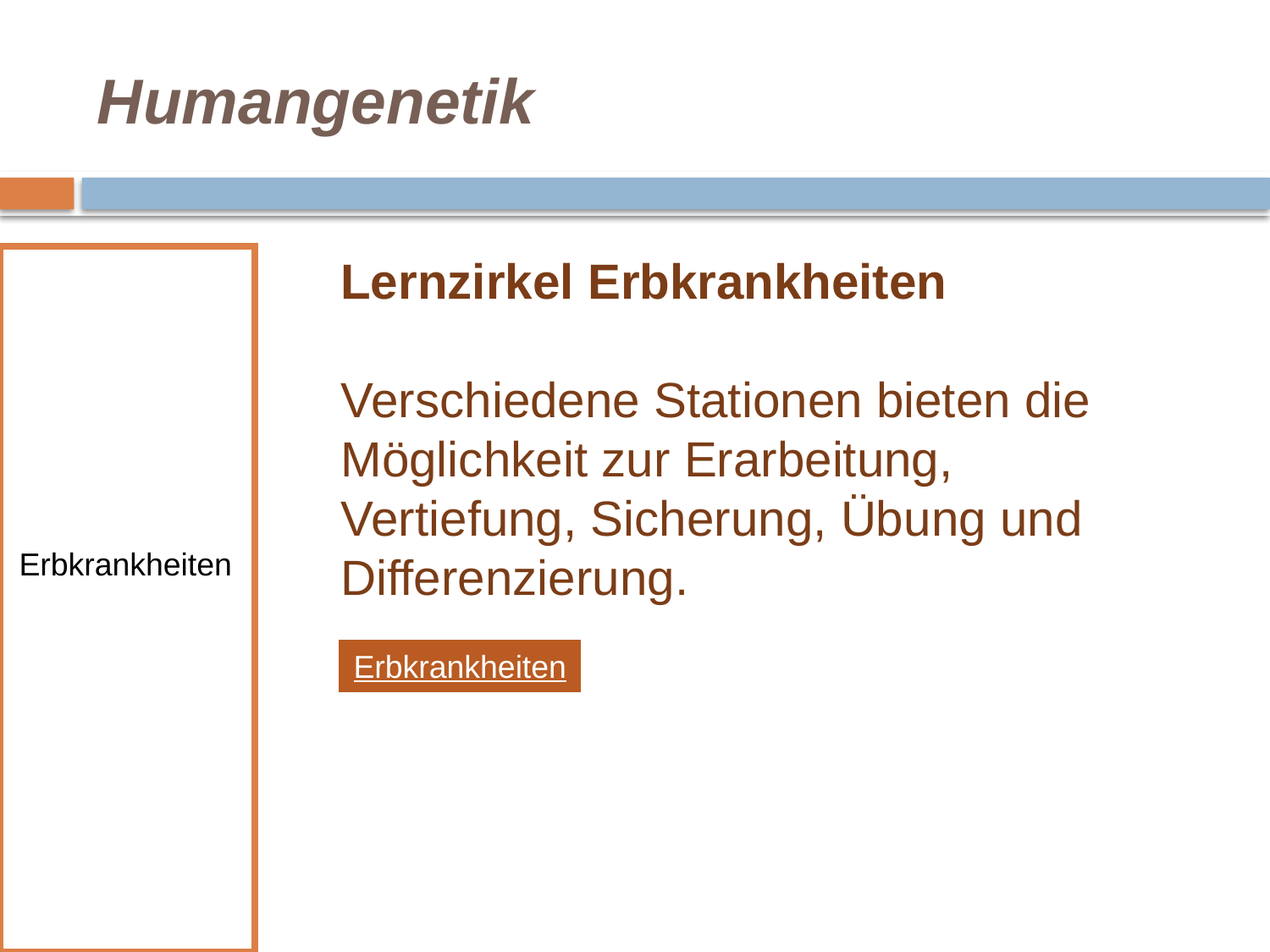

# Humangenetik
Lernzirkel Erbkrankheiten 
Verschiedene Stationen bieten die Möglichkeit zur Erarbeitung, Vertiefung, Sicherung, Übung und Differenzierung.

Diagnose
Fam. Reichle
Humangenetik
Stammbaum
Erbkrankheiten
Hilfen
PND
Diagnose
Testung
Erbkrankheiten